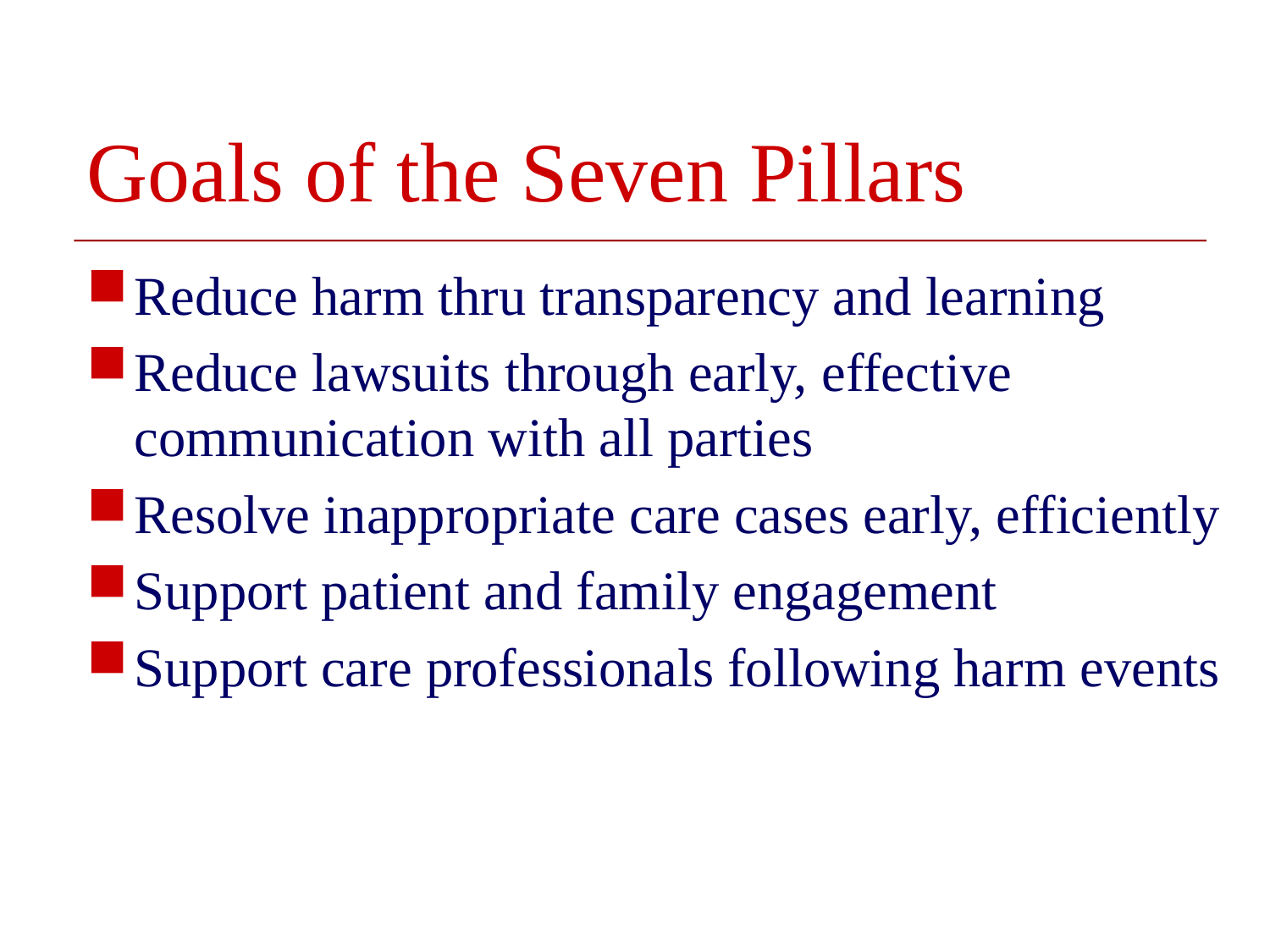

# Goals of the Seven Pillars
Reduce harm thru transparency and learning
Reduce lawsuits through early, effective communication with all parties
Resolve inappropriate care cases early, efficiently
Support patient and family engagement
Support care professionals following harm events